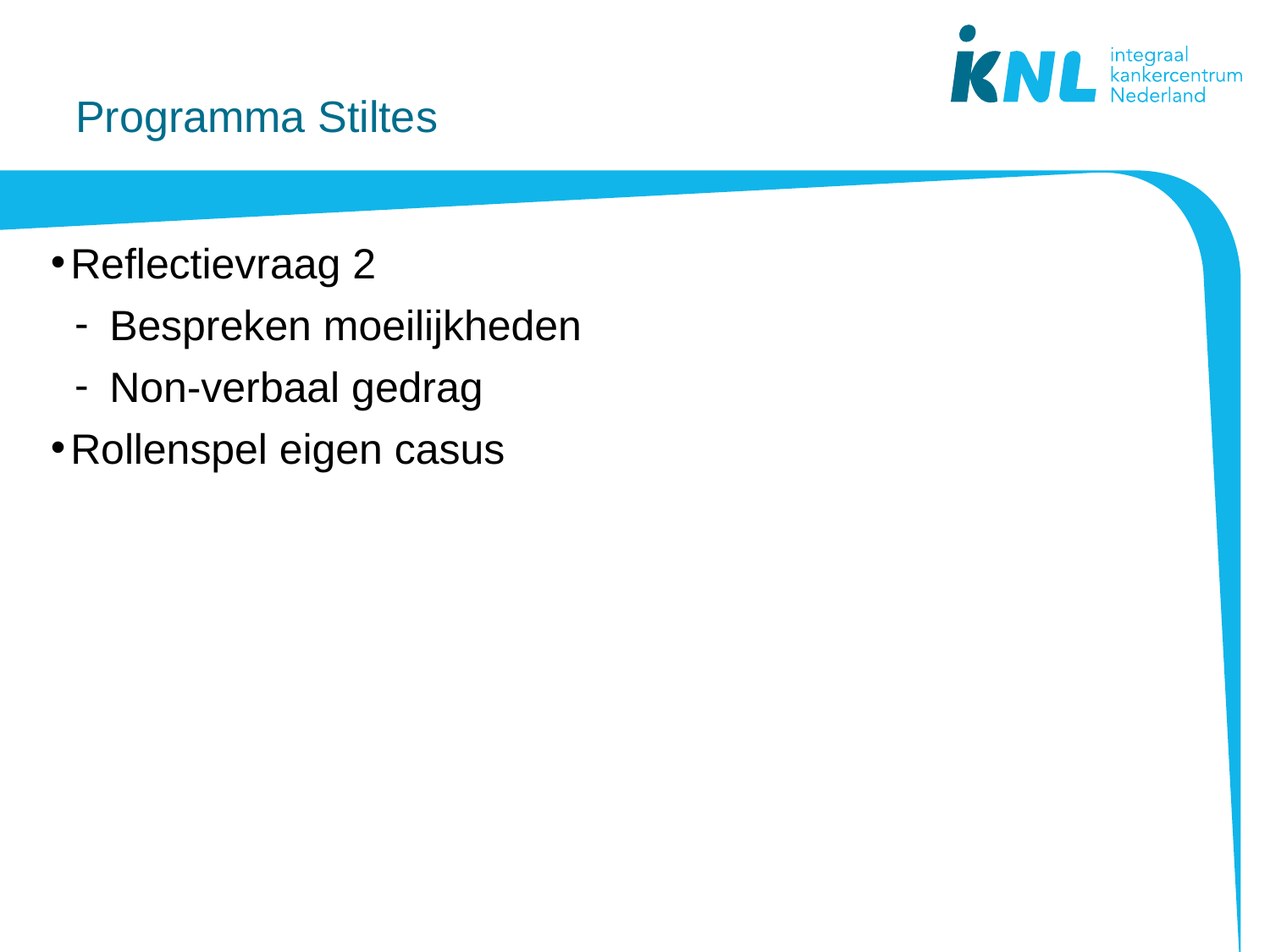

# Programma Stiltes
Reflectievraag 2
Bespreken moeilijkheden
Non-verbaal gedrag
Rollenspel eigen casus